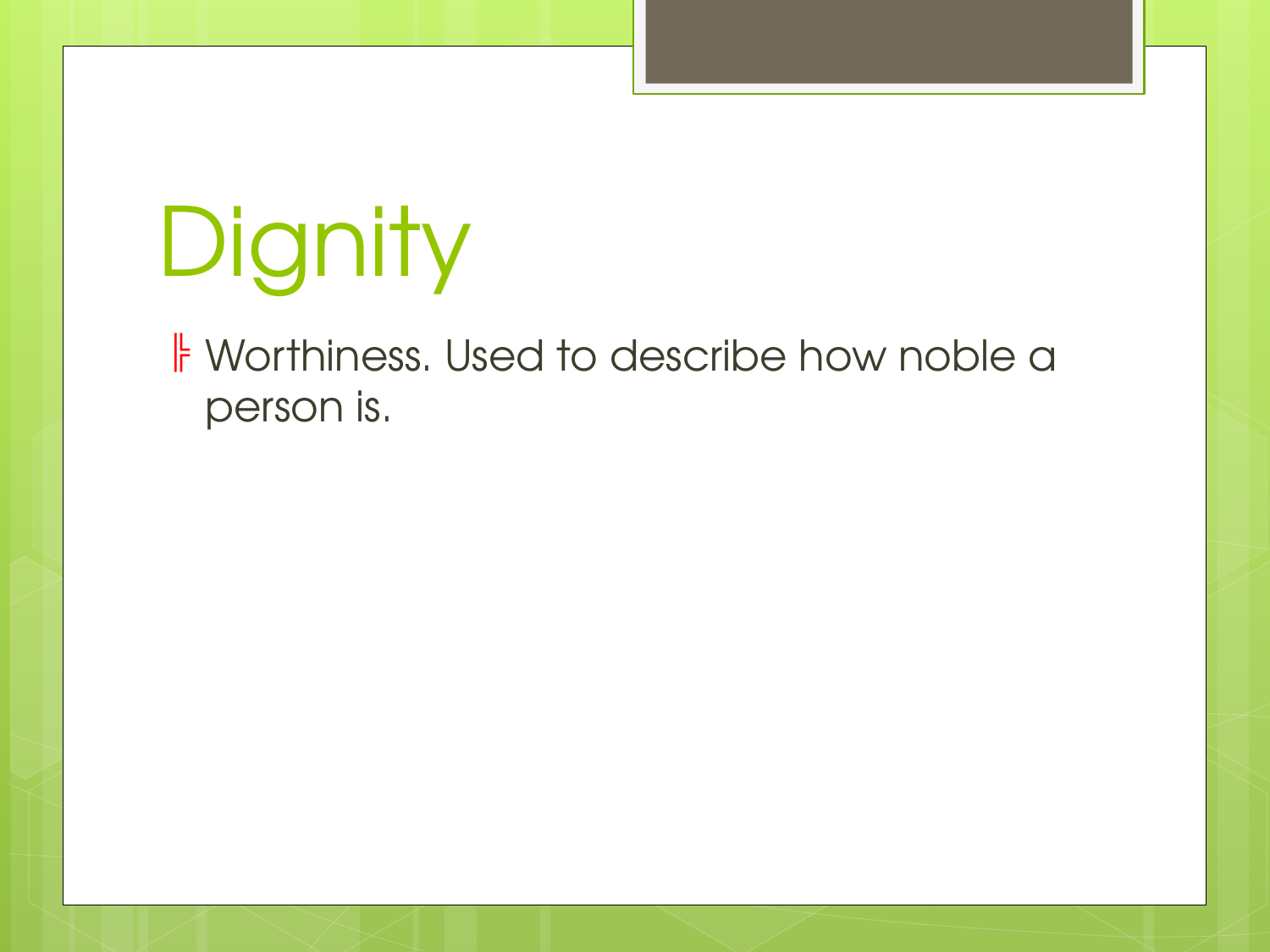

# Dignity
Worthiness. Used to describe how noble a person is.